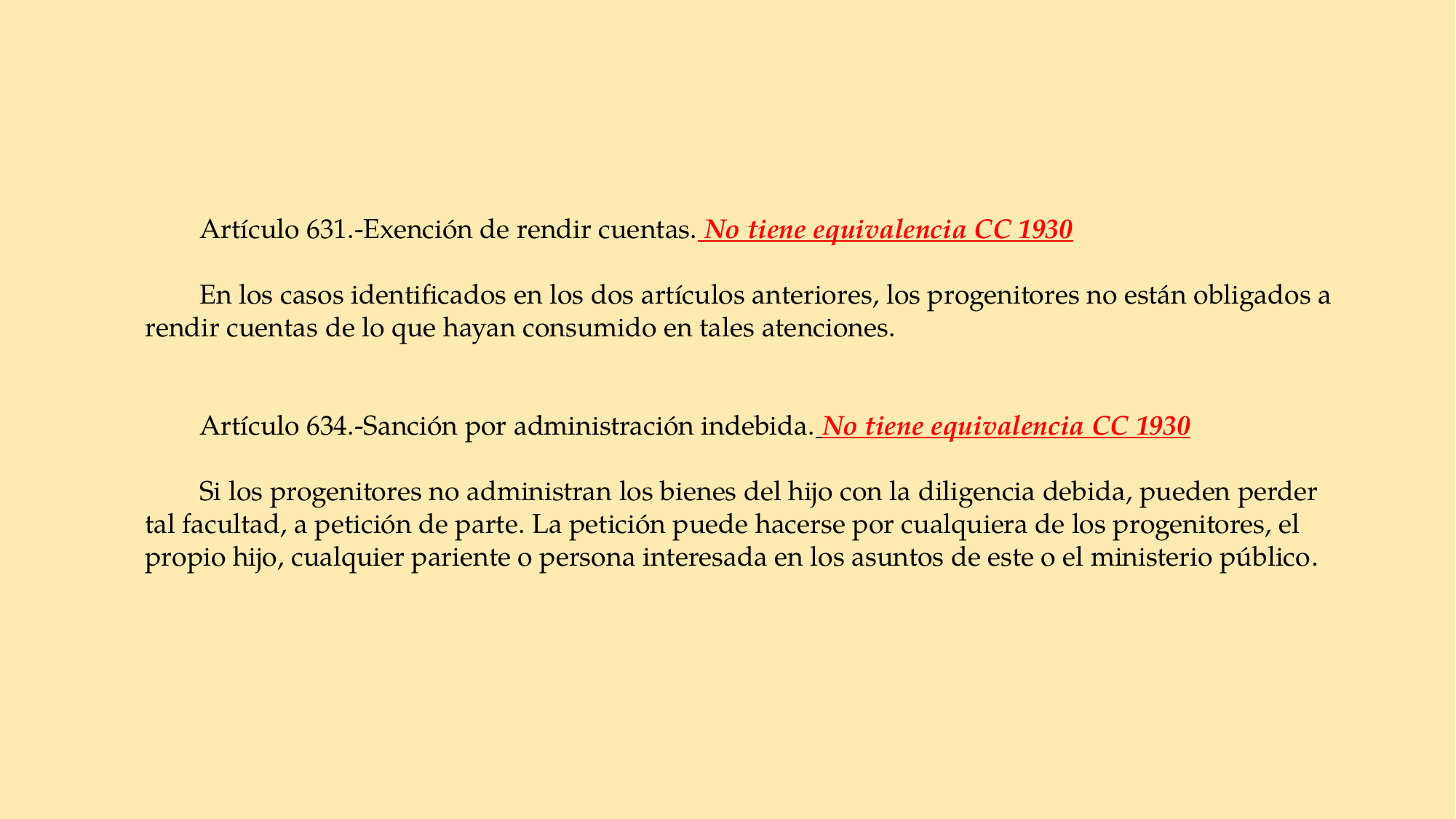

Artículo 631.-Exención de rendir cuentas. No tiene equivalencia CC 1930

En los casos identificados en los dos artículos anteriores, los progenitores no están obligados a rendir cuentas de lo que hayan consumido en tales atenciones.

Artículo 634.-Sanción por administración indebida. No tiene equivalencia CC 1930

Si los progenitores no administran los bienes del hijo con la diligencia debida, pueden perder tal facultad, a petición de parte. La petición puede hacerse por cualquiera de los progenitores, el propio hijo, cualquier pariente o persona interesada en los asuntos de este o el ministerio público.